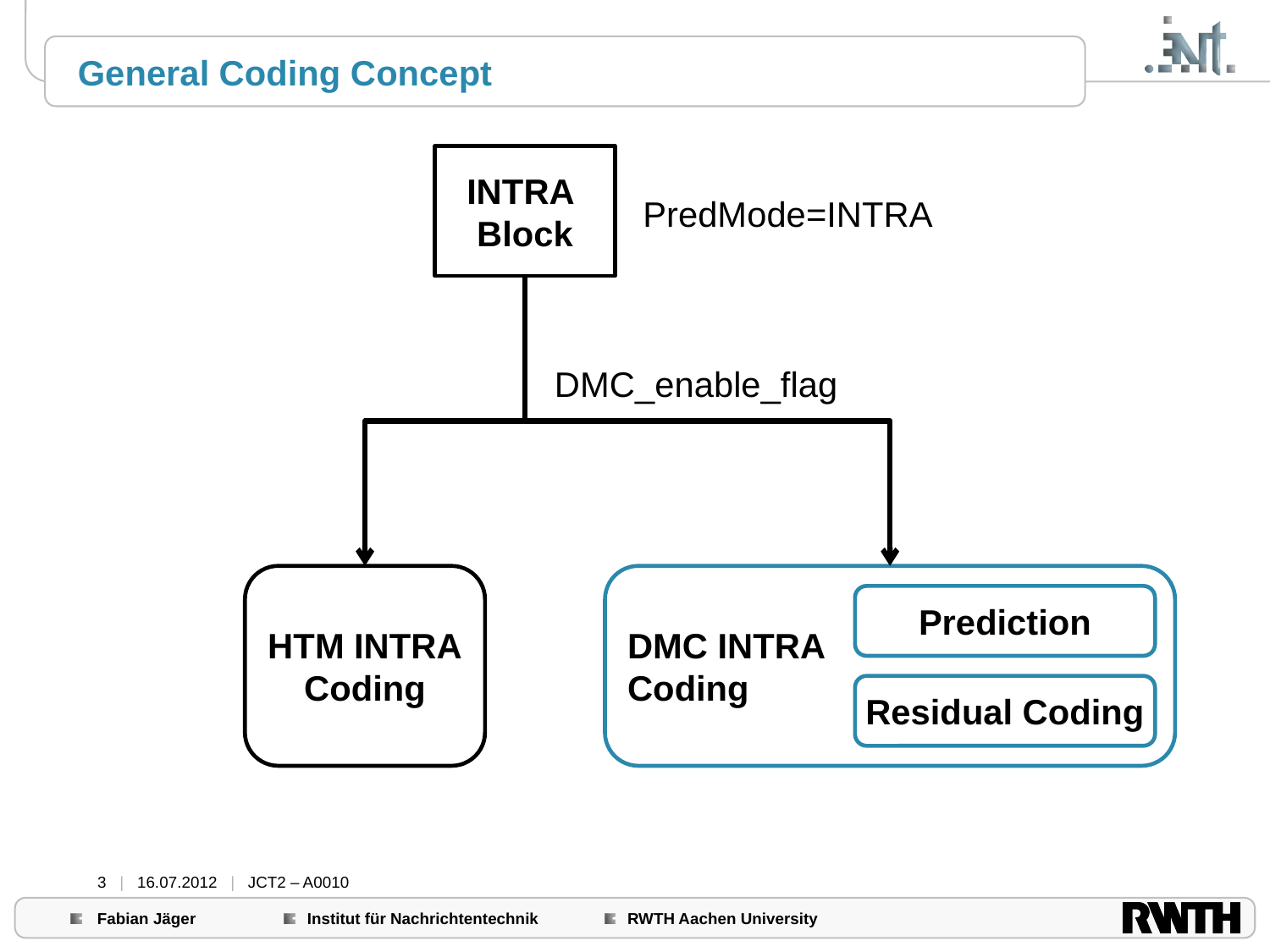

# General Coding Concept
INTRA
Block
PredMode=INTRA
DMC_enable_flag
HTM INTRA
Coding
DMC INTRA
Coding
Prediction
Residual Coding
3   |   16.07.2012   |   JCT2 – A0010